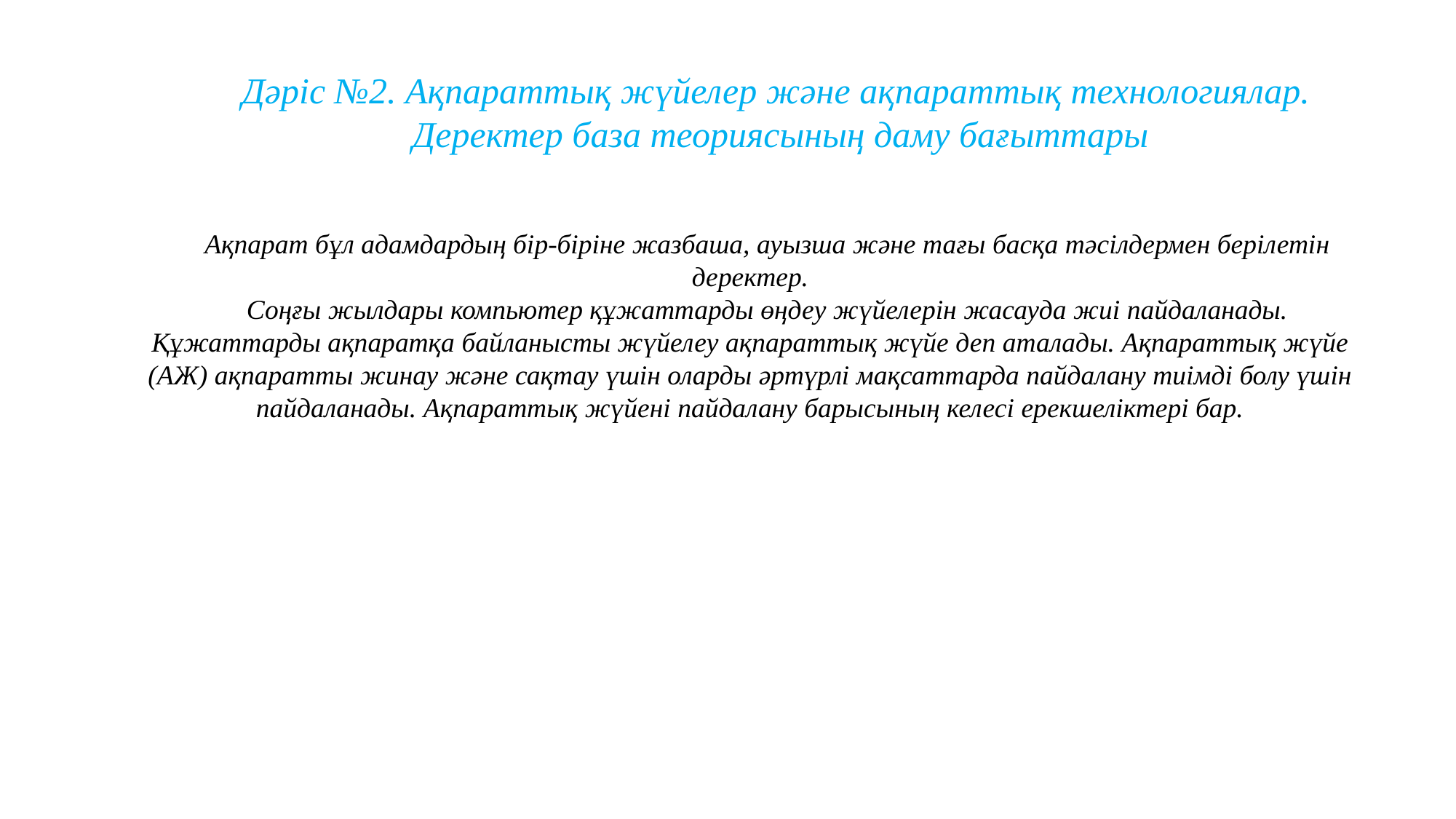

Дәріс №2. Ақпараттық жүйелер және ақпараттық технологиялар.  Деректер база теориясының даму бағыттары
Ақпарат бұл адамдардың бір-біріне жазбаша, ауызша және тағы басқа тәсілдермен берілетін деректер.
Соңғы жылдары компьютер құжаттарды өңдеу жүйелерін жасауда жиі пайдаланады. Құжаттарды ақпаратқа байланысты жүйелеу ақпараттық жүйе деп аталады. Ақпараттық жүйе (АЖ) ақпаратты жинау және сақтау үшін оларды әртүрлі мақсаттарда пайдалану тиімді болу үшін пайдаланады. Ақпараттық жүйені пайдалану барысының келесі ерекшеліктері бар.